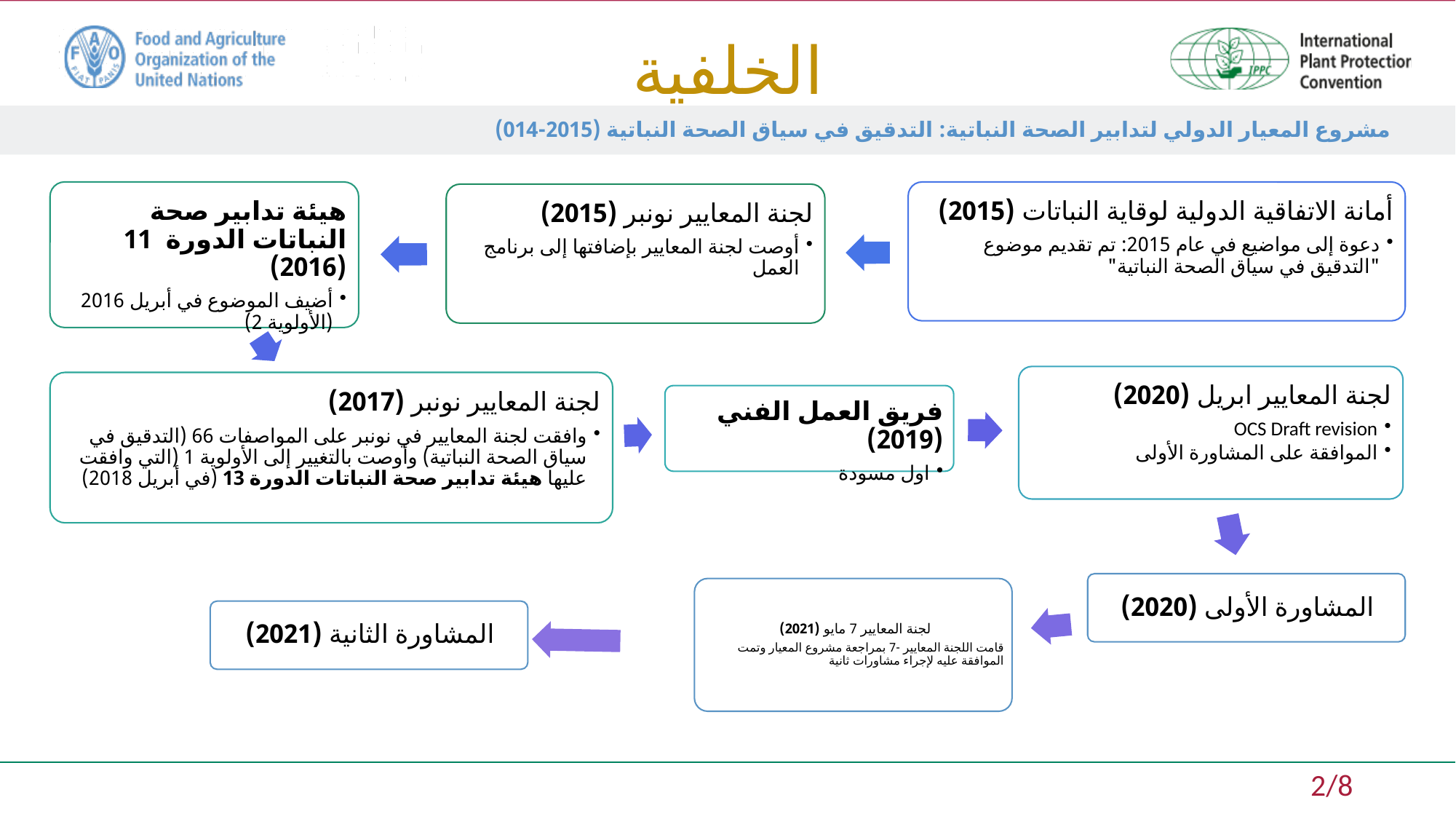

الخلفية
أمانة الاتفاقية الدولية لوقاية النباتات (2015)
دعوة إلى مواضيع في عام 2015: تم تقديم موضوع "التدقيق في سياق الصحة النباتية"

لجنة المعايير نونبر (2015)
أوصت لجنة المعايير بإضافتها إلى برنامج العمل

هيئة تدابير صحة النباتات الدورة  11  (2016)
أضيف الموضوع في أبريل 2016 (الأولوية 2)

لجنة المعايير نونبر (2017)
وافقت لجنة المعايير في نونبر على المواصفات 66 (التدقيق في سياق الصحة النباتية) وأوصت بالتغيير إلى الأولوية 1 (التي وافقت عليها هيئة تدابير صحة النباتات الدورة 13 (في أبريل 2018)

فريق العمل الفني (2019)
اول مسودة

لجنة المعايير ابريل (2020)
OCS Draft revision
الموافقة على المشاورة الأولى

المشاورة الأولى (2020)

لجنة المعايير 7 مايو (2021)
قامت اللجنة المعايير -7 بمراجعة مشروع المعيار وتمت الموافقة عليه لإجراء مشاورات ثانية

المشاورة الثانية (2021)